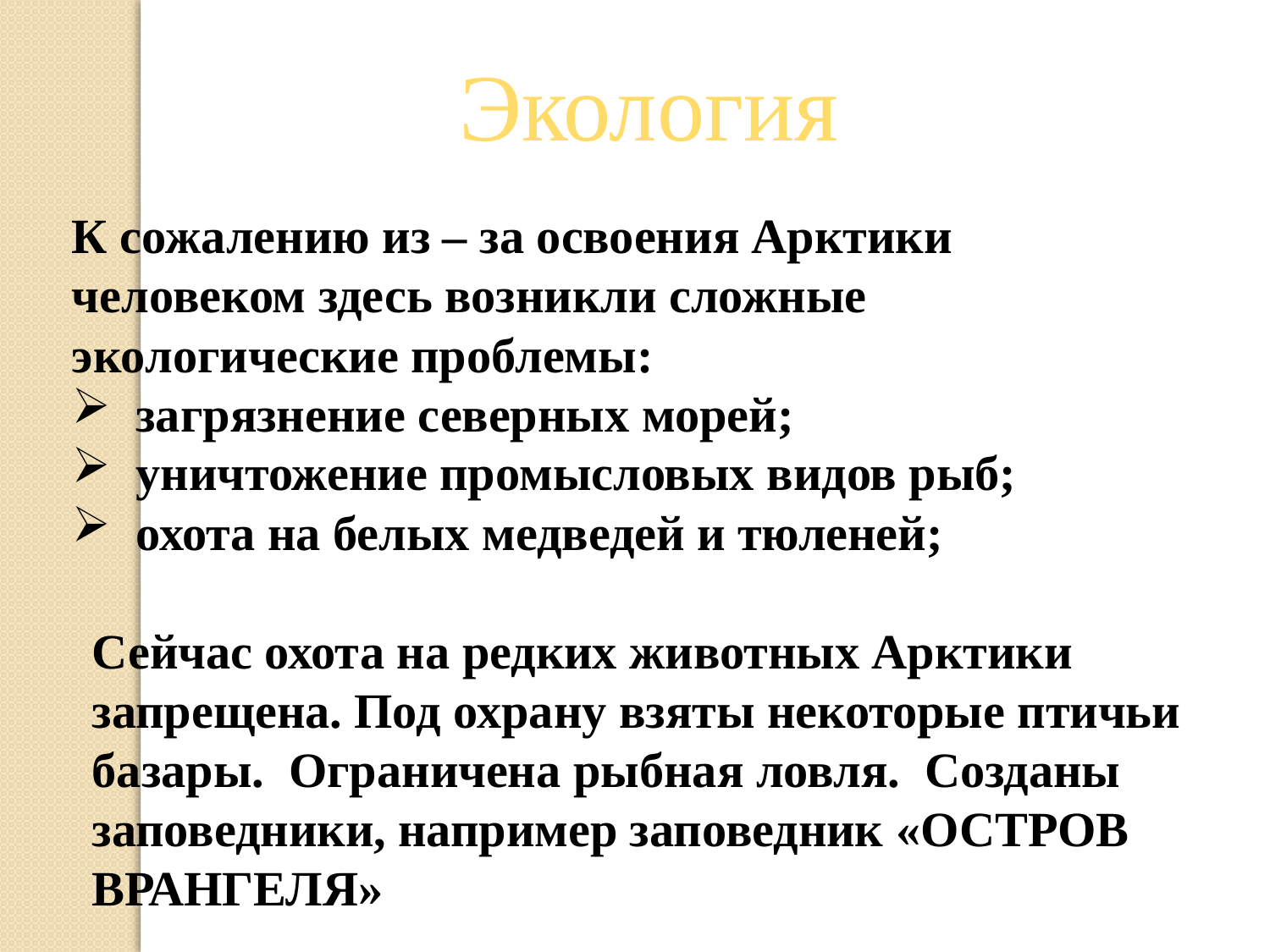

Экология
К сожалению из – за освоения Арктики человеком здесь возникли сложные экологические проблемы:
  загрязнение северных морей;
  уничтожение промысловых видов рыб;
  охота на белых медведей и тюленей;

Сейчас охота на редких животных Арктики запрещена. Под охрану взяты некоторые птичьи базары.  Ограничена рыбная ловля.  Созданы заповедники, например заповедник «ОСТРОВ ВРАНГЕЛЯ»